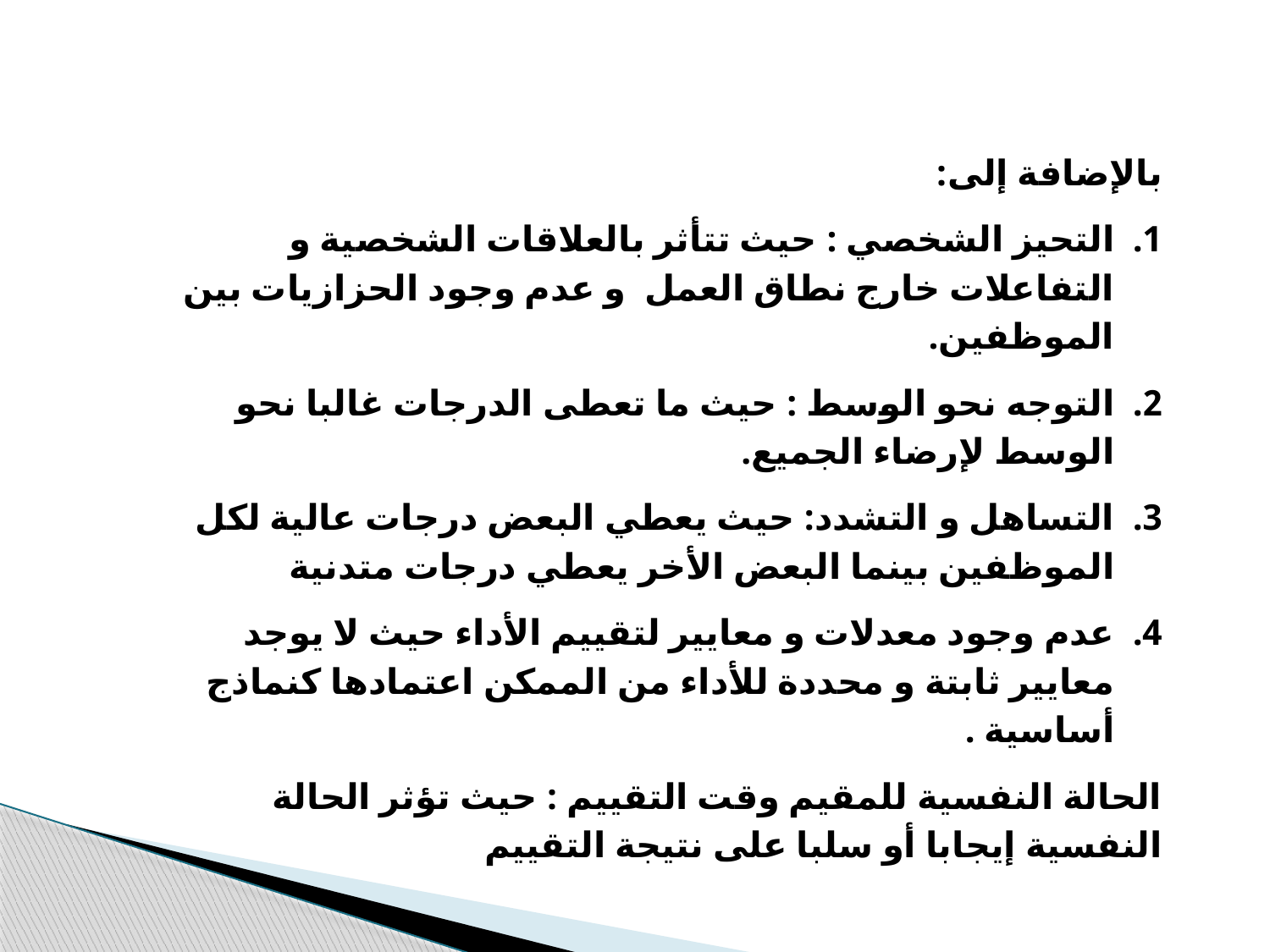

بالإضافة إلى:
التحيز الشخصي : حيث تتأثر بالعلاقات الشخصية و التفاعلات خارج نطاق العمل  و عدم وجود الحزازيات بين الموظفين.
التوجه نحو الوسط : حيث ما تعطى الدرجات غالبا نحو الوسط لإرضاء الجميع.
التساهل و التشدد: حيث يعطي البعض درجات عالية لكل الموظفين بينما البعض الأخر يعطي درجات متدنية
عدم وجود معدلات و معايير لتقييم الأداء حيث لا يوجد معايير ثابتة و محددة للأداء من الممكن اعتمادها كنماذج أساسية .
الحالة النفسية للمقيم وقت التقييم : حيث تؤثر الحالة النفسية إيجابا أو سلبا على نتيجة التقييم